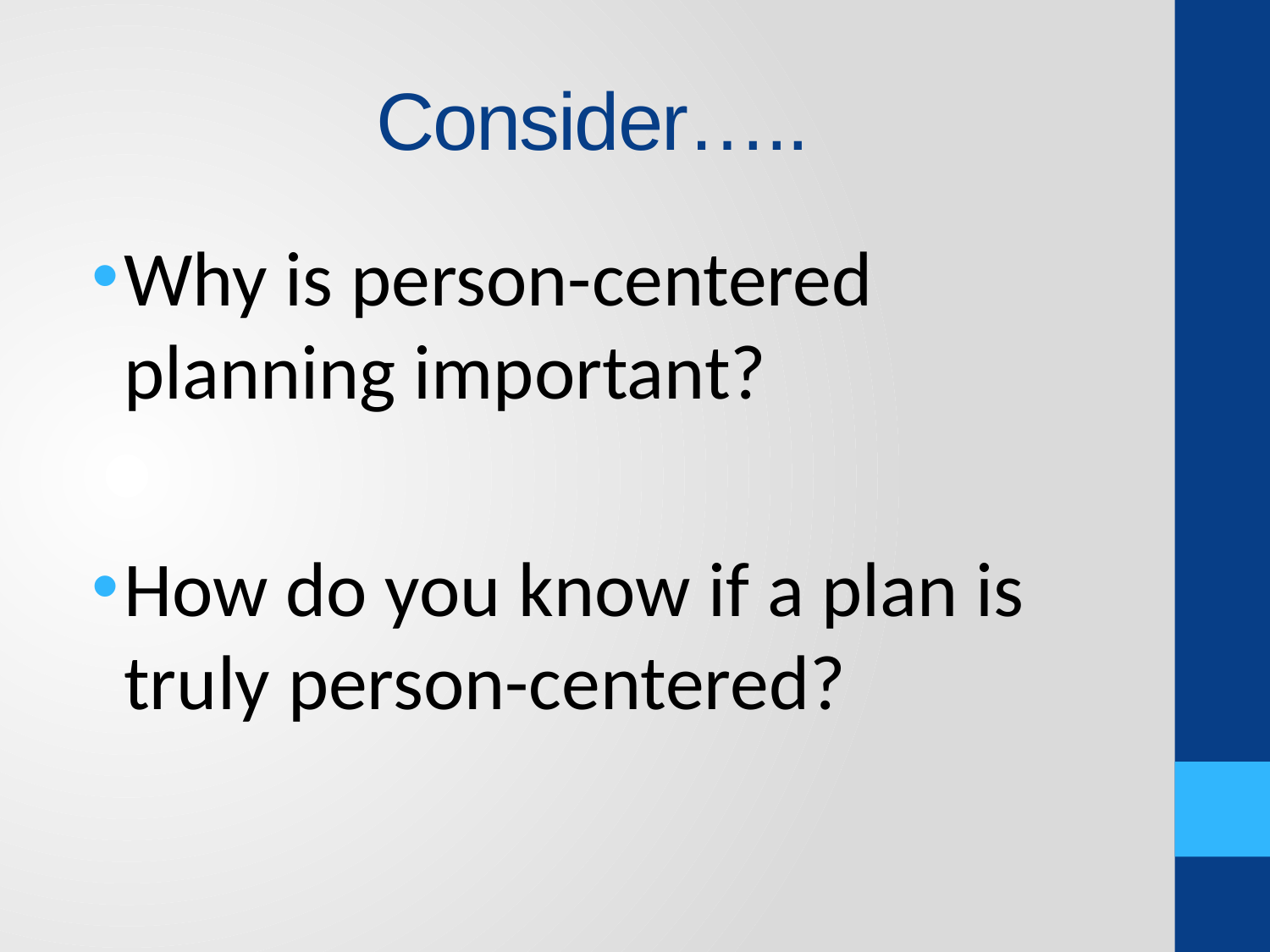

# Consider…..
Why is person-centered planning important?

How do you know if a plan is truly person-centered?